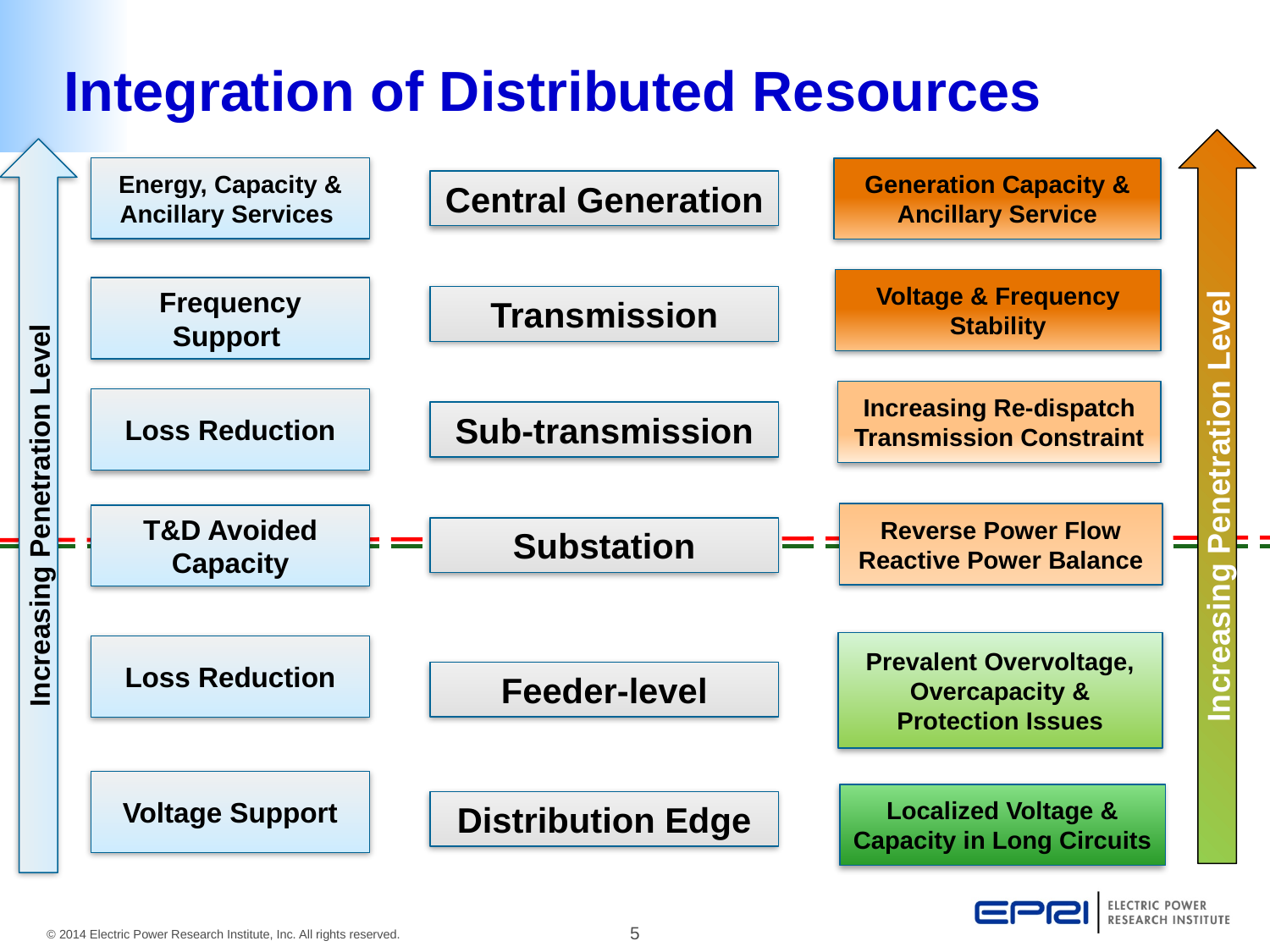

# Integration of Distributed Resources
Energy, Capacity & Ancillary Services
Generation Capacity & Ancillary Service
Central Generation
Voltage & Frequency Stability
Frequency Support
Transmission
Increasing Re-dispatch
Transmission Constraint
Loss Reduction
Sub-transmission
Increasing Penetration Level
Increasing Penetration Level
Reverse Power Flow
Reactive Power Balance
T&D Avoided Capacity
Substation
Prevalent Overvoltage, Overcapacity & Protection Issues
Loss Reduction
Feeder-level
Voltage Support
Localized Voltage & Capacity in Long Circuits
Distribution Edge